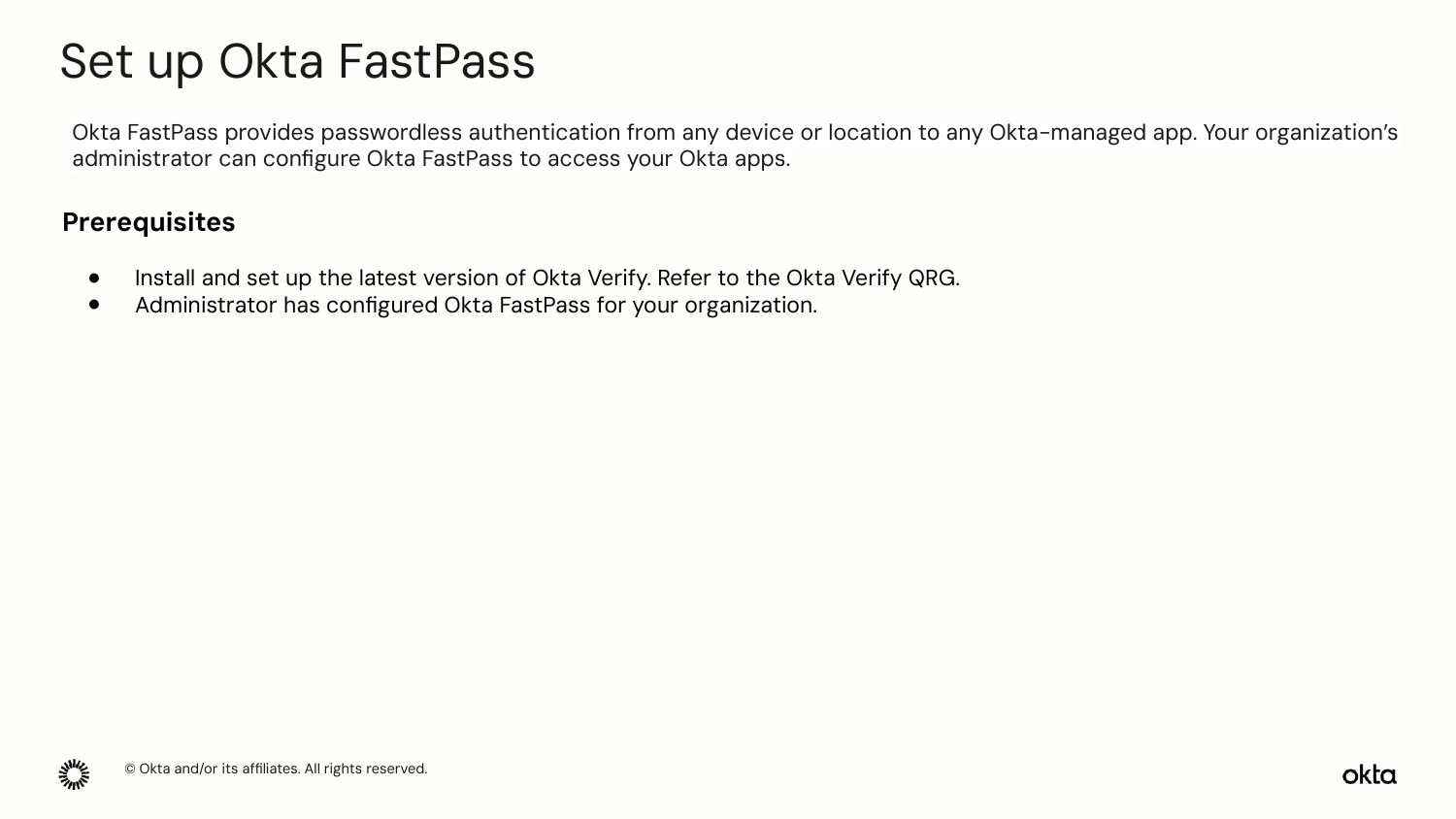

Set up Okta FastPass
Okta FastPass provides passwordless authentication from any device or location to any Okta-managed app. Your organization’s administrator can configure Okta FastPass to access your Okta apps.
Prerequisites
Install and set up the latest version of Okta Verify. Refer to the Okta Verify QRG.
Administrator has configured Okta FastPass for your organization.